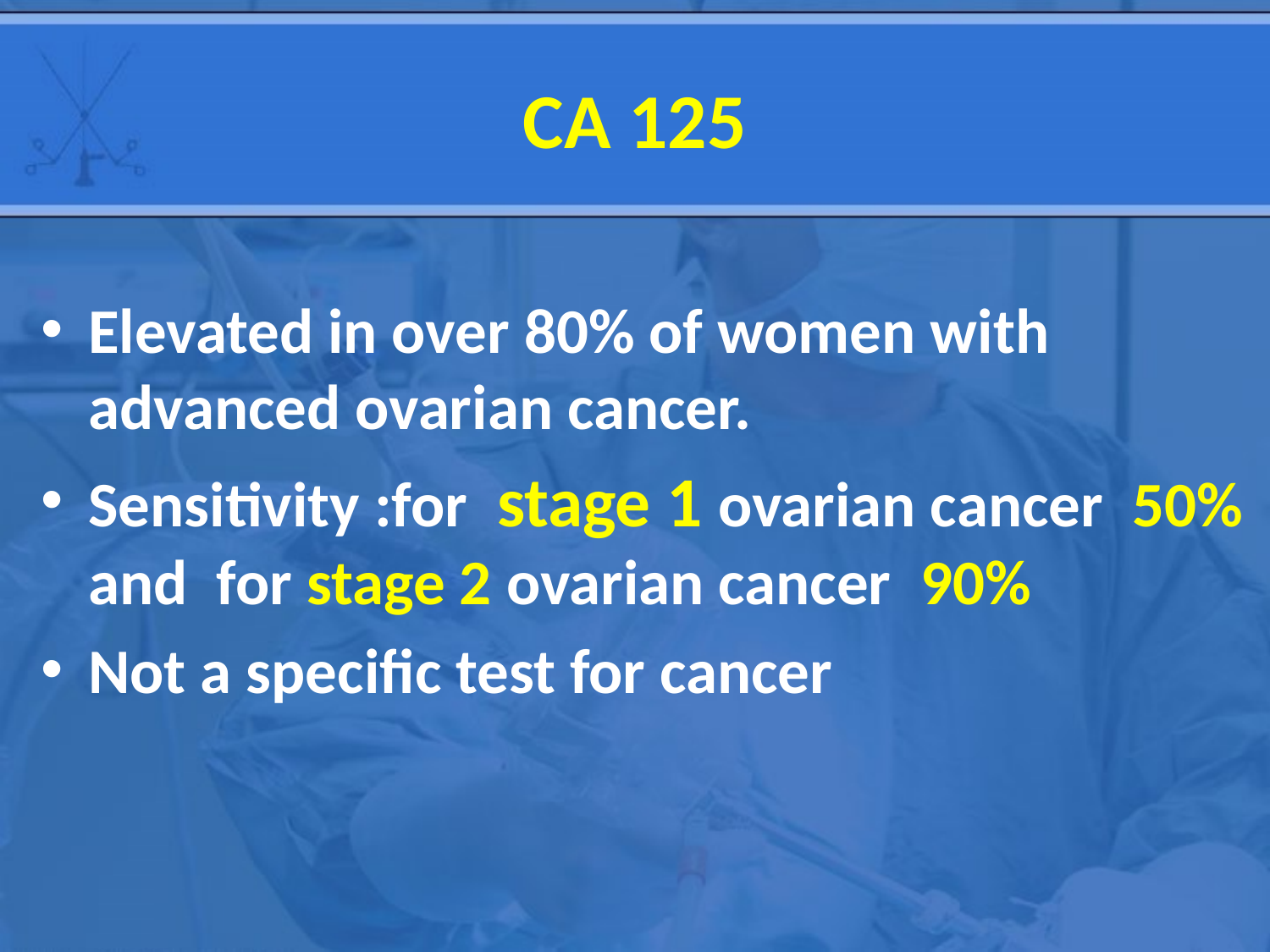

# CA 125
Elevated in over 80% of women with advanced ovarian cancer.
Sensitivity :for  stage 1 ovarian cancer  50% and  for stage 2 ovarian cancer  90%
Not a specific test for cancer